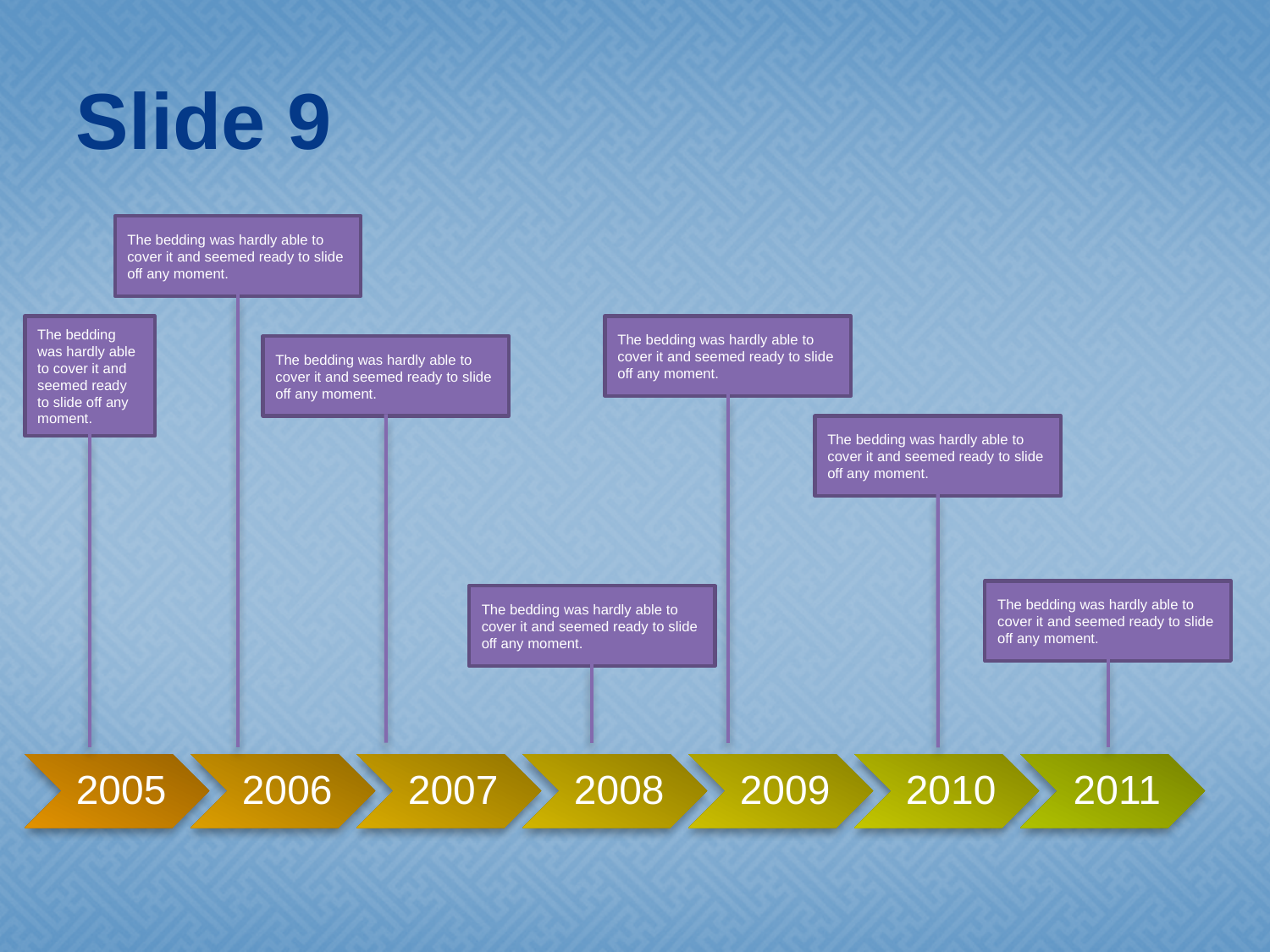

# Slide 9
The bedding was hardly able to cover it and seemed ready to slide off any moment.
The bedding was hardly able to cover it and seemed ready to slide off any moment.
The bedding was hardly able to cover it and seemed ready to slide off any moment.
The bedding was hardly able to cover it and seemed ready to slide off any moment.
The bedding was hardly able to cover it and seemed ready to slide off any moment.
The bedding was hardly able to cover it and seemed ready to slide off any moment.
The bedding was hardly able to cover it and seemed ready to slide off any moment.
2005
2006
2007
2008
2009
2010
2011